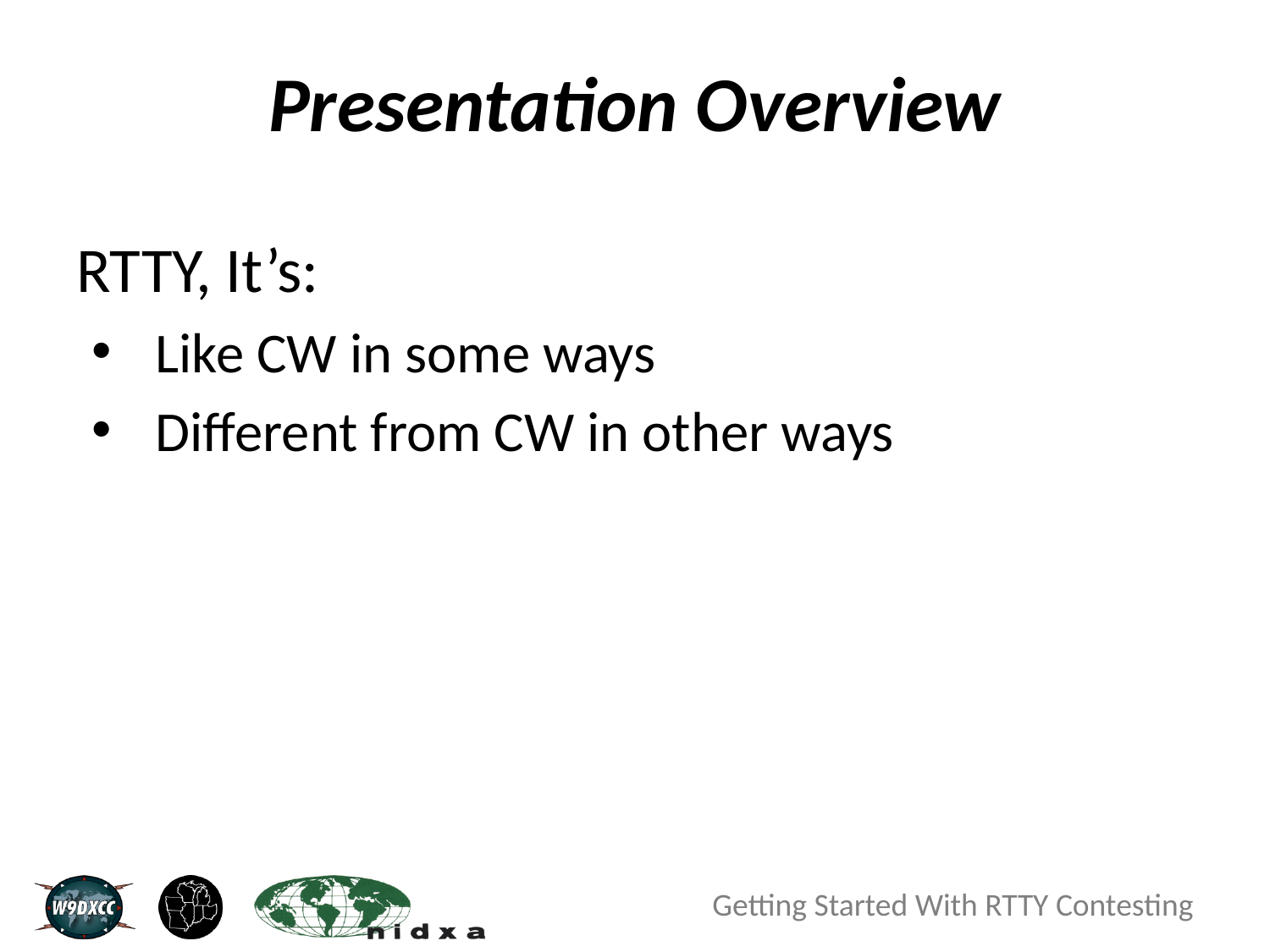

# Presentation Overview
RTTY, It’s:
Like CW in some ways
Different from CW in other ways

Getting Started With RTTY Contesting